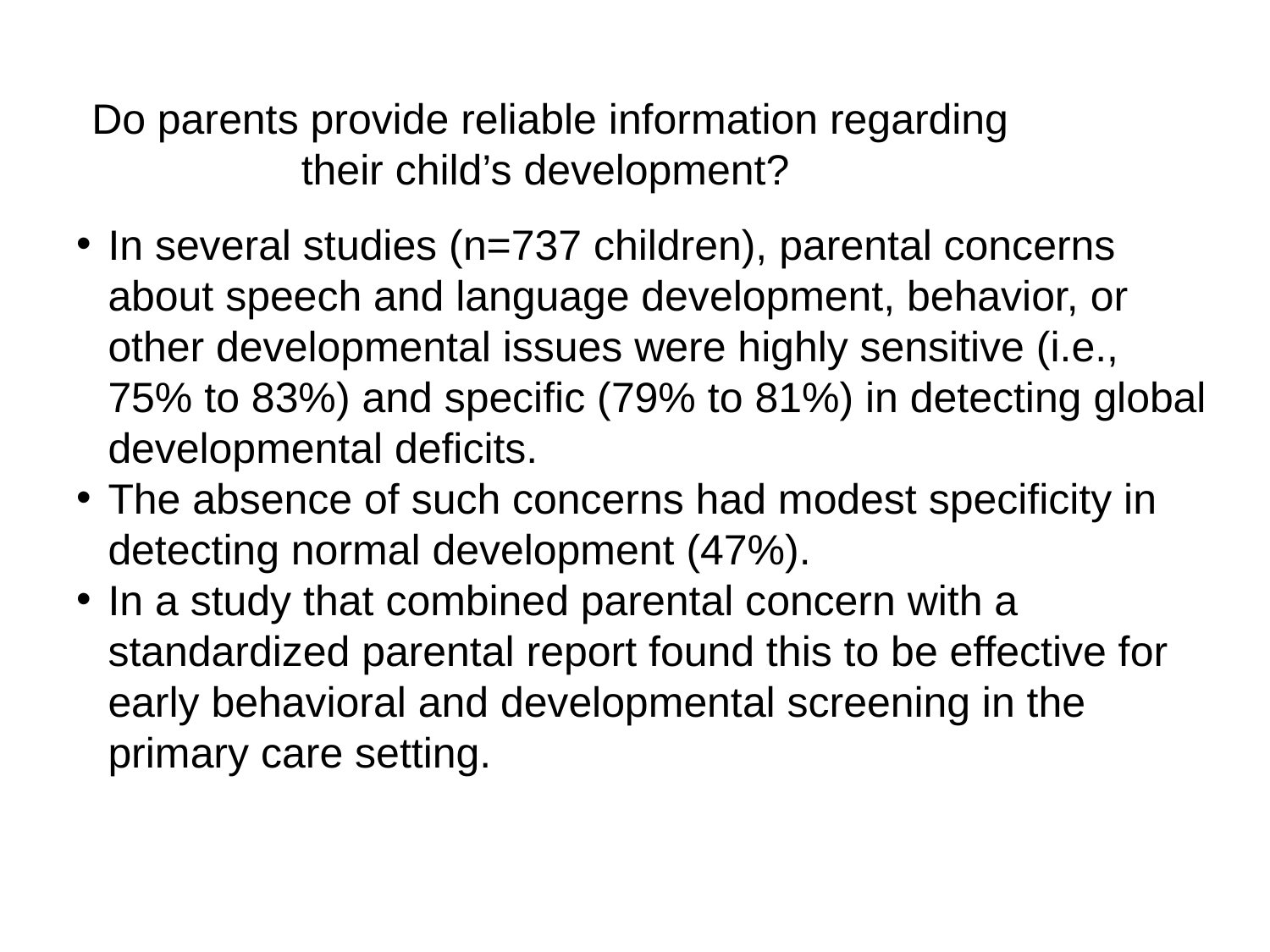

# Do parents provide reliable information regarding their child’s development?
In several studies (n=737 children), parental concerns about speech and language development, behavior, or other developmental issues were highly sensitive (i.e., 75% to 83%) and specific (79% to 81%) in detecting global developmental deficits.
The absence of such concerns had modest specificity in detecting normal development (47%).
In a study that combined parental concern with a standardized parental report found this to be effective for early behavioral and developmental screening in the primary care setting.